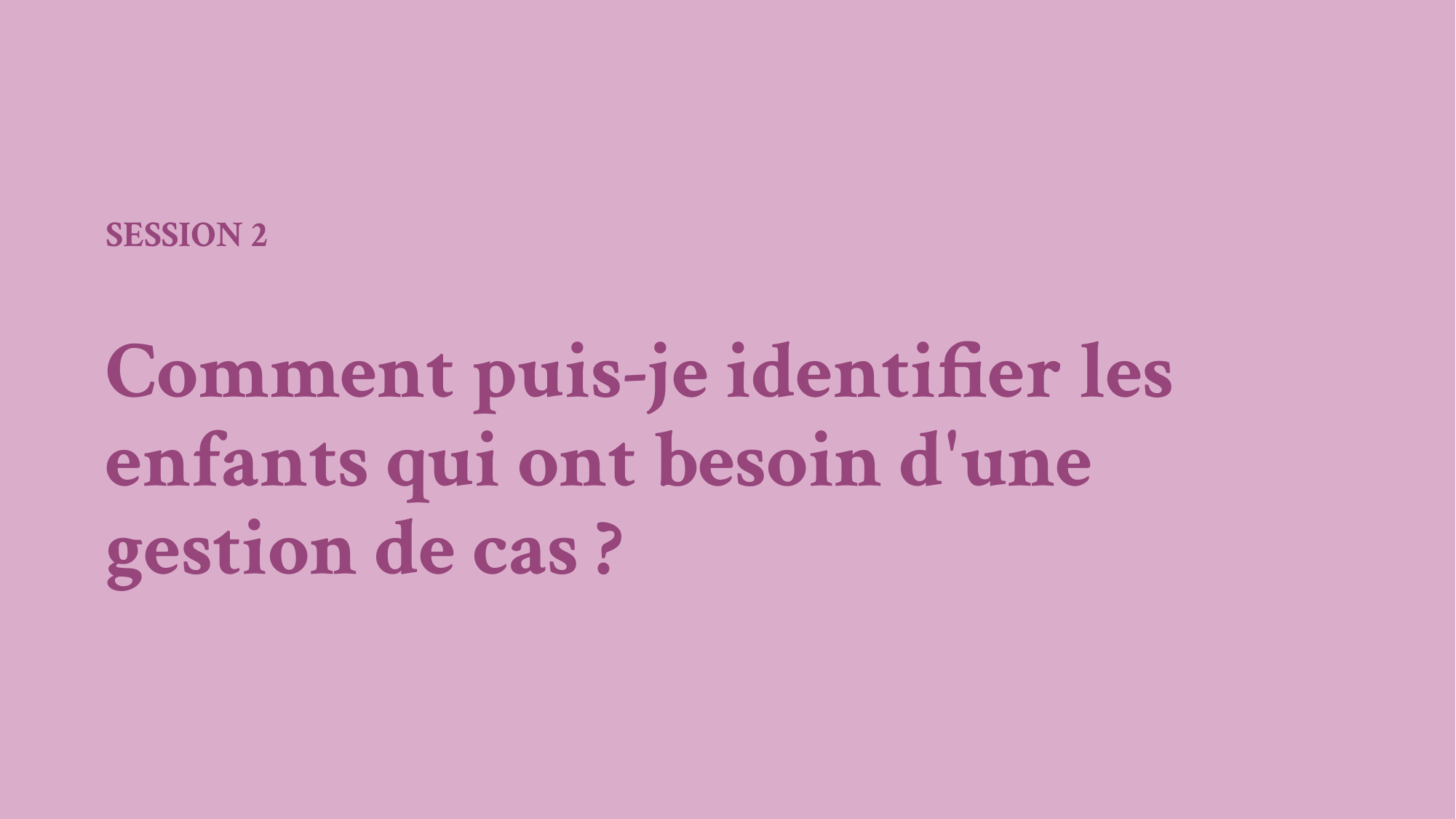

SESSION 2
Comment puis-je identifier les enfants qui ont besoin d'une gestion de cas ?